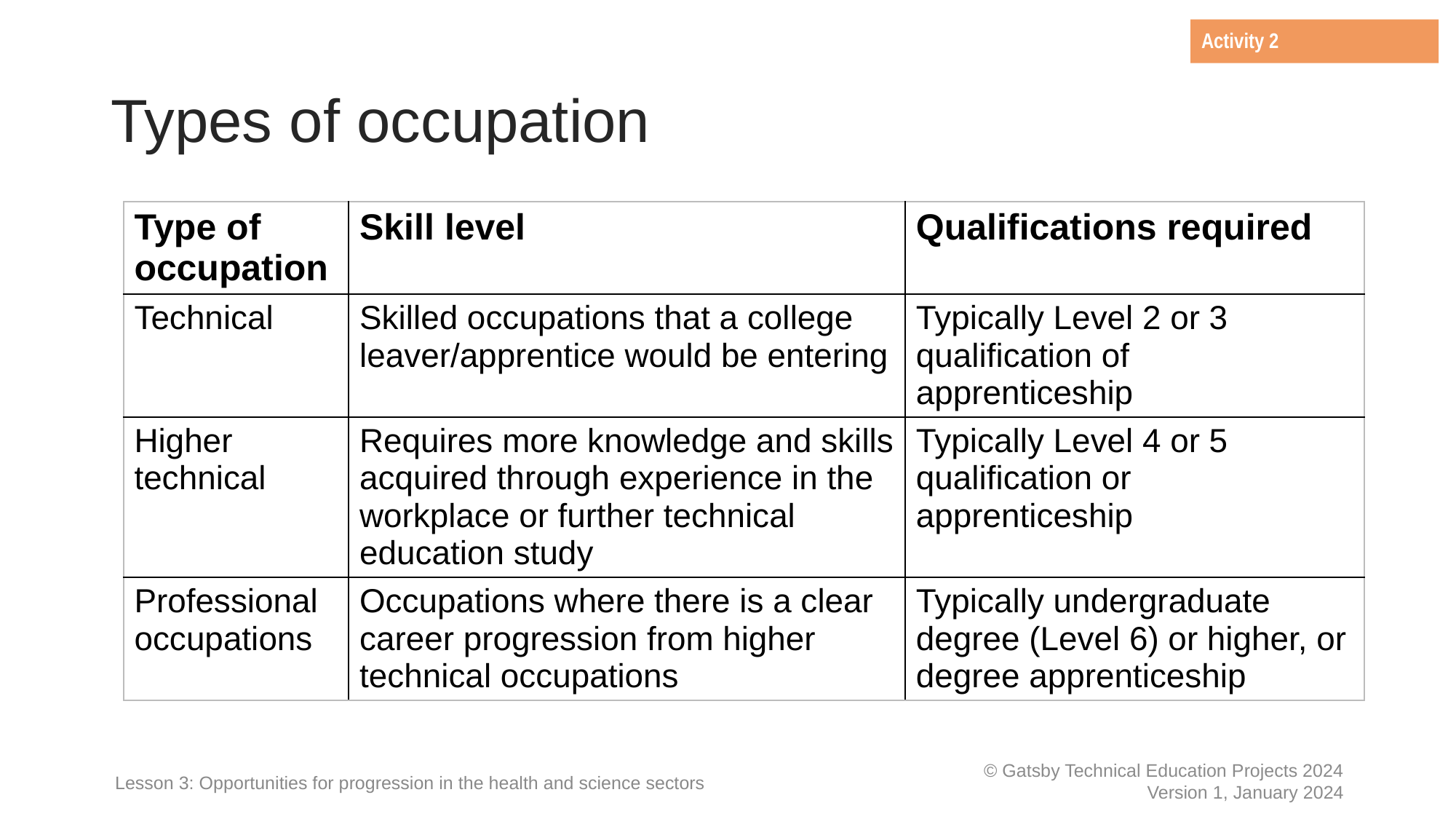

Activity 2
# Types of occupation
| Type of occupation | Skill level | Qualifications required |
| --- | --- | --- |
| Technical | Skilled occupations that a college leaver/apprentice would be entering | Typically Level 2 or 3 qualification of apprenticeship |
| Higher technical | Requires more knowledge and skills acquired through experience in the workplace or further technical education study | Typically Level 4 or 5 qualification or apprenticeship |
| Professional occupations | Occupations where there is a clear career progression from higher technical occupations | Typically undergraduate degree (Level 6) or higher, or degree apprenticeship |

Lesson 3: Opportunities for progression in the health and science sectors